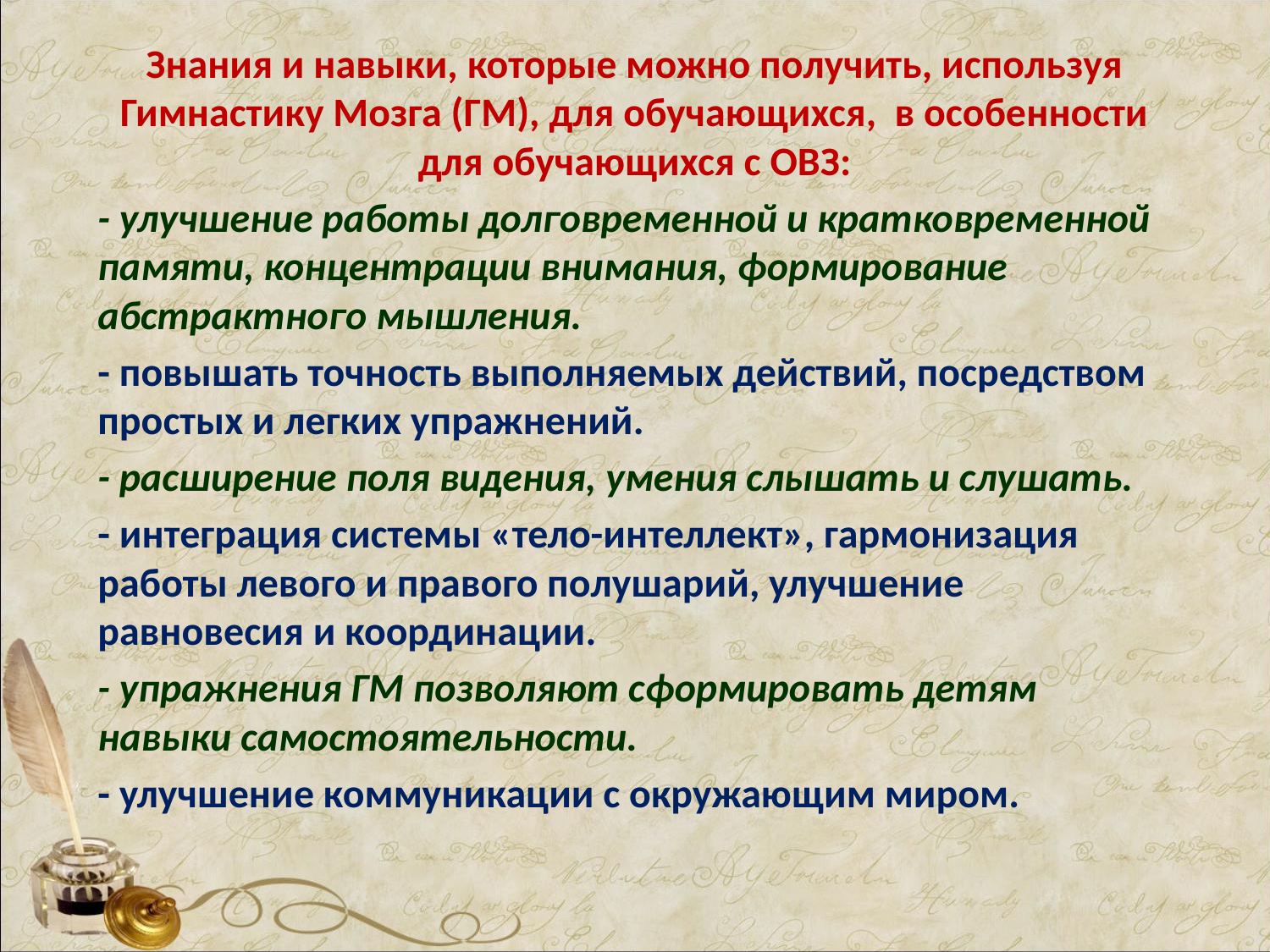

Знания и навыки, которые можно получить, используя Гимнастику Мозга (ГМ), для обучающихся,  в особенности для обучающихся с ОВЗ:
- улучшение работы долговременной и кратковременной памяти, концентрации внимания, формирование абстрактного мышления.
- повышать точность выполняемых действий, посредством простых и легких упражнений.
- расширение поля видения, умения слышать и слушать.
- интеграция системы «тело-интеллект», гармонизация работы левого и правого полушарий, улучшение равновесия и координации.
- упражнения ГМ позволяют сформировать детям навыки самостоятельности.
- улучшение коммуникации с окружающим миром.